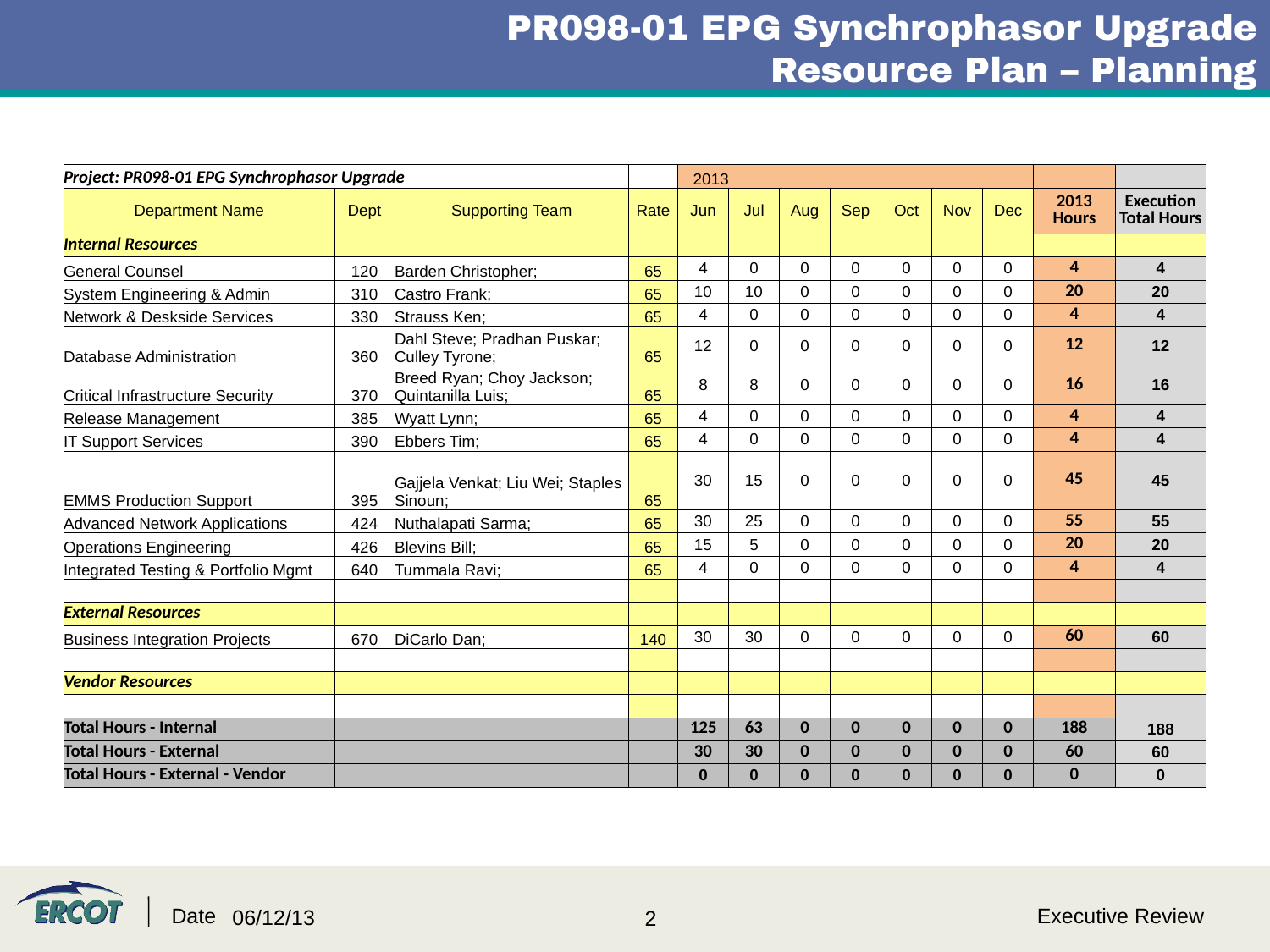

# PR098-01 EPG Synchrophasor Upgrade Resource Plan – Planning
| Project: PR098-01 EPG Synchrophasor Upgrade |  |  |  | 2013 |  |  |  |  |  |  |  |  |
| --- | --- | --- | --- | --- | --- | --- | --- | --- | --- | --- | --- | --- |
| Department Name | Dept | Supporting Team | Rate | Jun | Jul | Aug | Sep | Oct | Nov | Dec | 2013 Hours | Execution Total Hours |
| Internal Resources |  |  |  |  |  |  |  |  |  |  |  |  |
| General Counsel | 120 | Barden Christopher; | 65 | 4 | 0 | 0 | 0 | 0 | 0 | 0 | 4 | 4 |
| System Engineering & Admin | 310 | Castro Frank; | 65 | 10 | 10 | 0 | 0 | 0 | 0 | 0 | 20 | 20 |
| Network & Deskside Services | 330 | Strauss Ken; | 65 | 4 | 0 | 0 | 0 | 0 | 0 | 0 | 4 | 4 |
| Database Administration | 360 | Dahl Steve; Pradhan Puskar; Culley Tyrone; | 65 | 12 | 0 | 0 | 0 | 0 | 0 | 0 | 12 | 12 |
| Critical Infrastructure Security | 370 | Breed Ryan; Choy Jackson; Quintanilla Luis; | 65 | 8 | 8 | 0 | 0 | 0 | 0 | 0 | 16 | 16 |
| Release Management | 385 | Wyatt Lynn; | 65 | 4 | 0 | 0 | 0 | 0 | 0 | 0 | 4 | 4 |
| IT Support Services | 390 | Ebbers Tim; | 65 | 4 | 0 | 0 | 0 | 0 | 0 | 0 | 4 | 4 |
| EMMS Production Support | 395 | Gajjela Venkat; Liu Wei; Staples Sinoun; | 65 | 30 | 15 | 0 | 0 | 0 | 0 | 0 | 45 | 45 |
| Advanced Network Applications | 424 | Nuthalapati Sarma; | 65 | 30 | 25 | 0 | 0 | 0 | 0 | 0 | 55 | 55 |
| Operations Engineering | 426 | Blevins Bill; | 65 | 15 | 5 | 0 | 0 | 0 | 0 | 0 | 20 | 20 |
| Integrated Testing & Portfolio Mgmt | 640 | Tummala Ravi; | 65 | 4 | 0 | 0 | 0 | 0 | 0 | 0 | 4 | 4 |
|  |  |  |  |  |  |  |  |  |  |  |  |  |
| External Resources |  |  |  |  |  |  |  |  |  |  |  |  |
| Business Integration Projects | 670 | DiCarlo Dan; | 140 | 30 | 30 | 0 | 0 | 0 | 0 | 0 | 60 | 60 |
|  |  |  |  |  |  |  |  |  |  |  |  |  |
| Vendor Resources |  |  |  |  |  |  |  |  |  |  |  |  |
|  |  |  |  |  |  |  |  |  |  |  |  |  |
| Total Hours - Internal |  |  |  | 125 | 63 | 0 | 0 | 0 | 0 | 0 | 188 | 188 |
| Total Hours - External |  |  |  | 30 | 30 | 0 | 0 | 0 | 0 | 0 | 60 | 60 |
| Total Hours - External - Vendor |  |  |  | 0 | 0 | 0 | 0 | 0 | 0 | 0 | 0 | 0 |
Date
Executive Review
06/12/13